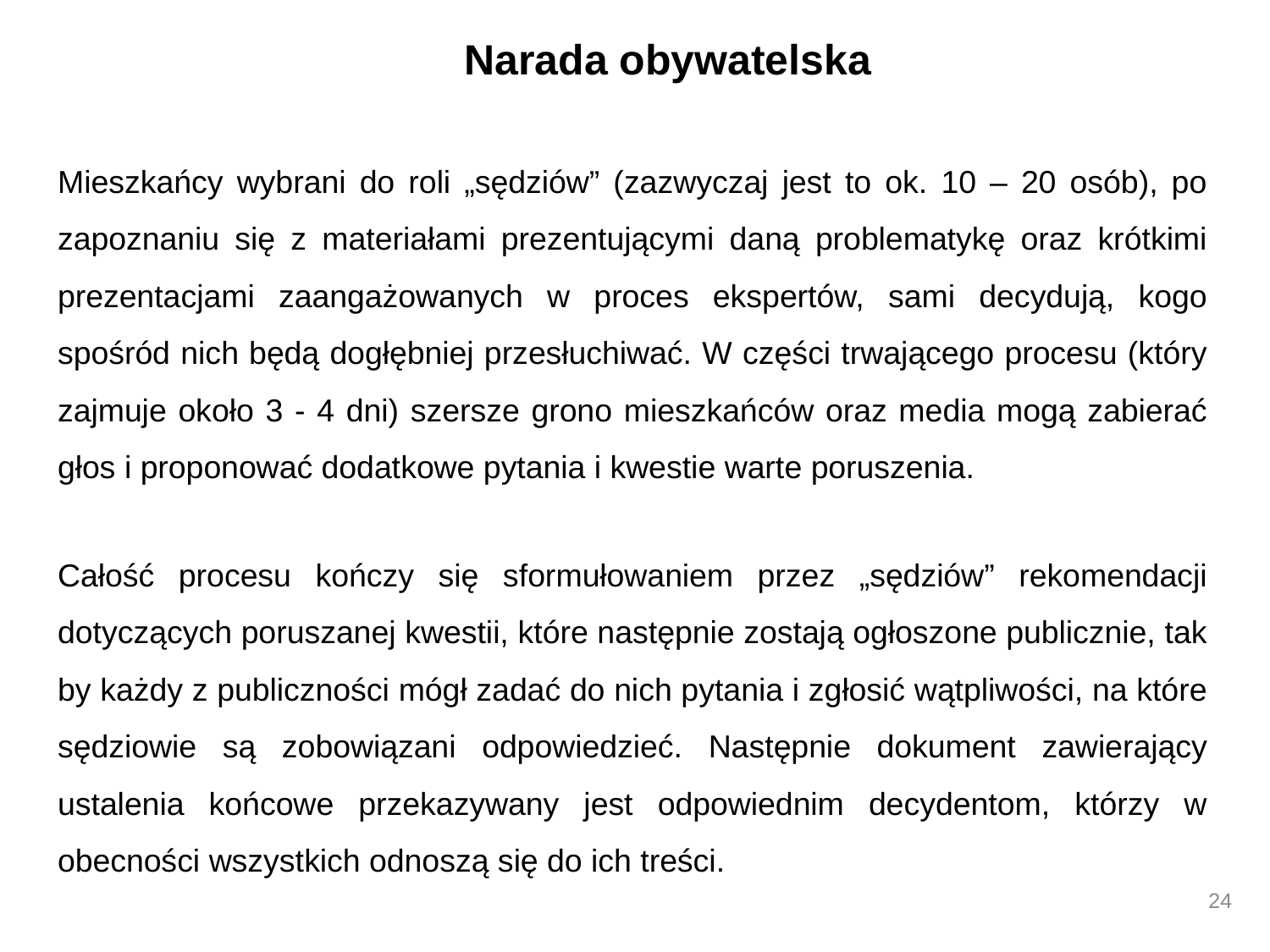

Narada obywatelska
Mieszkańcy wybrani do roli „sędziów” (zazwyczaj jest to ok. 10 – 20 osób), po zapoznaniu się z materiałami prezentującymi daną problematykę oraz krótkimi prezentacjami zaangażowanych w proces ekspertów, sami decydują, kogo spośród nich będą dogłębniej przesłuchiwać. W części trwającego procesu (który zajmuje około 3 - 4 dni) szersze grono mieszkańców oraz media mogą zabierać głos i proponować dodatkowe pytania i kwestie warte poruszenia.

Całość procesu kończy się sformułowaniem przez „sędziów” rekomendacji dotyczących poruszanej kwestii, które następnie zostają ogłoszone publicznie, tak by każdy z publiczności mógł zadać do nich pytania i zgłosić wątpliwości, na które sędziowie są zobowiązani odpowiedzieć. Następnie dokument zawierający ustalenia końcowe przekazywany jest odpowiednim decydentom, którzy w obecności wszystkich odnoszą się do ich treści.
24